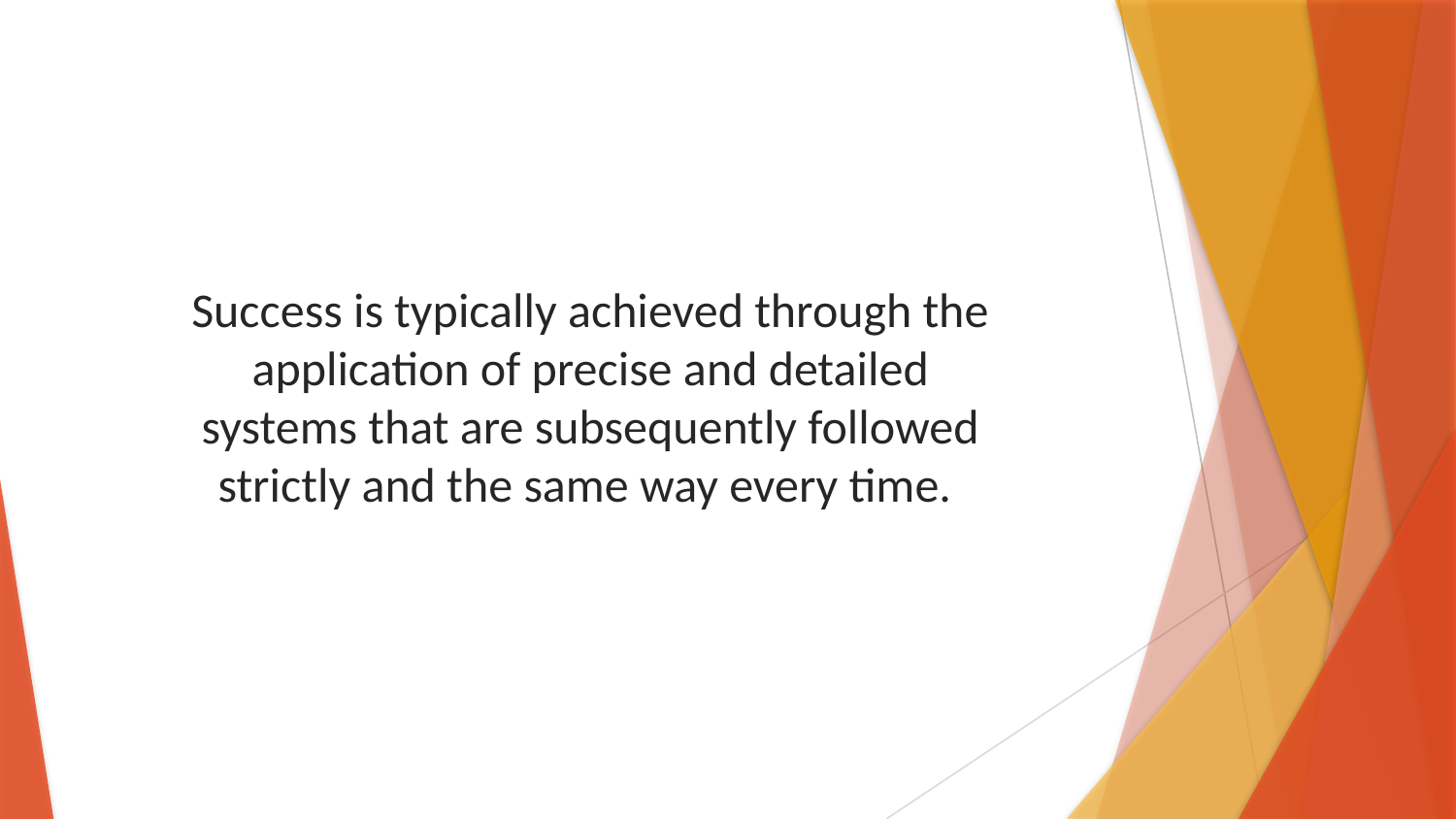

Success is typically achieved through the application of precise and detailed systems that are subsequently followed strictly and the same way every time.